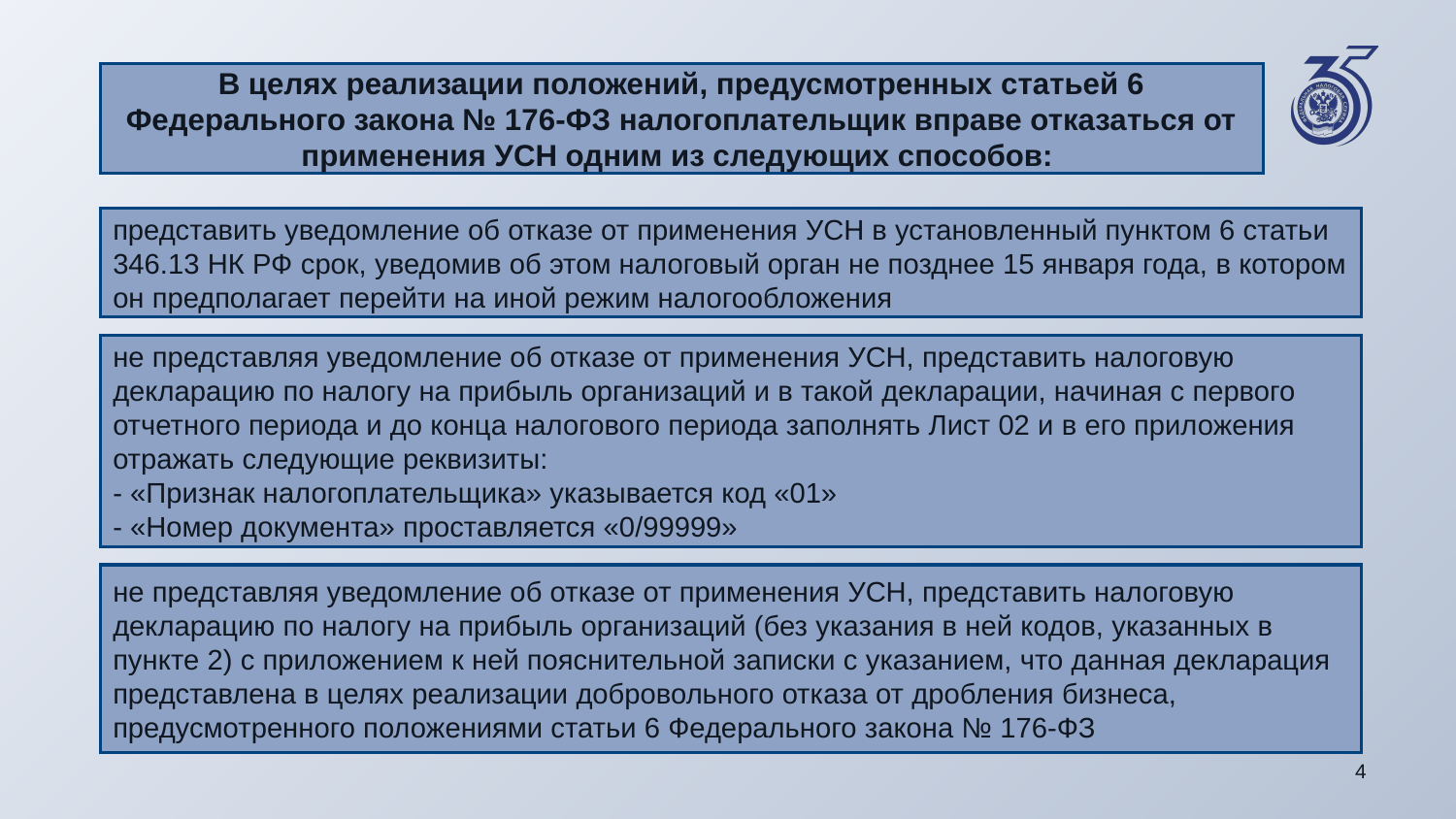

В целях реализации положений, предусмотренных статьей 6 Федерального закона № 176-ФЗ налогоплательщик вправе отказаться от применения УСН одним из следующих способов:
представить уведомление об отказе от применения УСН в установленный пунктом 6 статьи 346.13 НК РФ срок, уведомив об этом налоговый орган не позднее 15 января года, в котором он предполагает перейти на иной режим налогообложения
не представляя уведомление об отказе от применения УСН, представить налоговую декларацию по налогу на прибыль организаций и в такой декларации, начиная с первого отчетного периода и до конца налогового периода заполнять Лист 02 и в его приложения отражать следующие реквизиты:
- «Признак налогоплательщика» указывается код «01»
- «Номер документа» проставляется «0/99999»
не представляя уведомление об отказе от применения УСН, представить налоговую декларацию по налогу на прибыль организаций (без указания в ней кодов, указанных в пункте 2) с приложением к ней пояснительной записки с указанием, что данная декларация представлена в целях реализации добровольного отказа от дробления бизнеса, предусмотренного положениями статьи 6 Федерального закона № 176-ФЗ
4